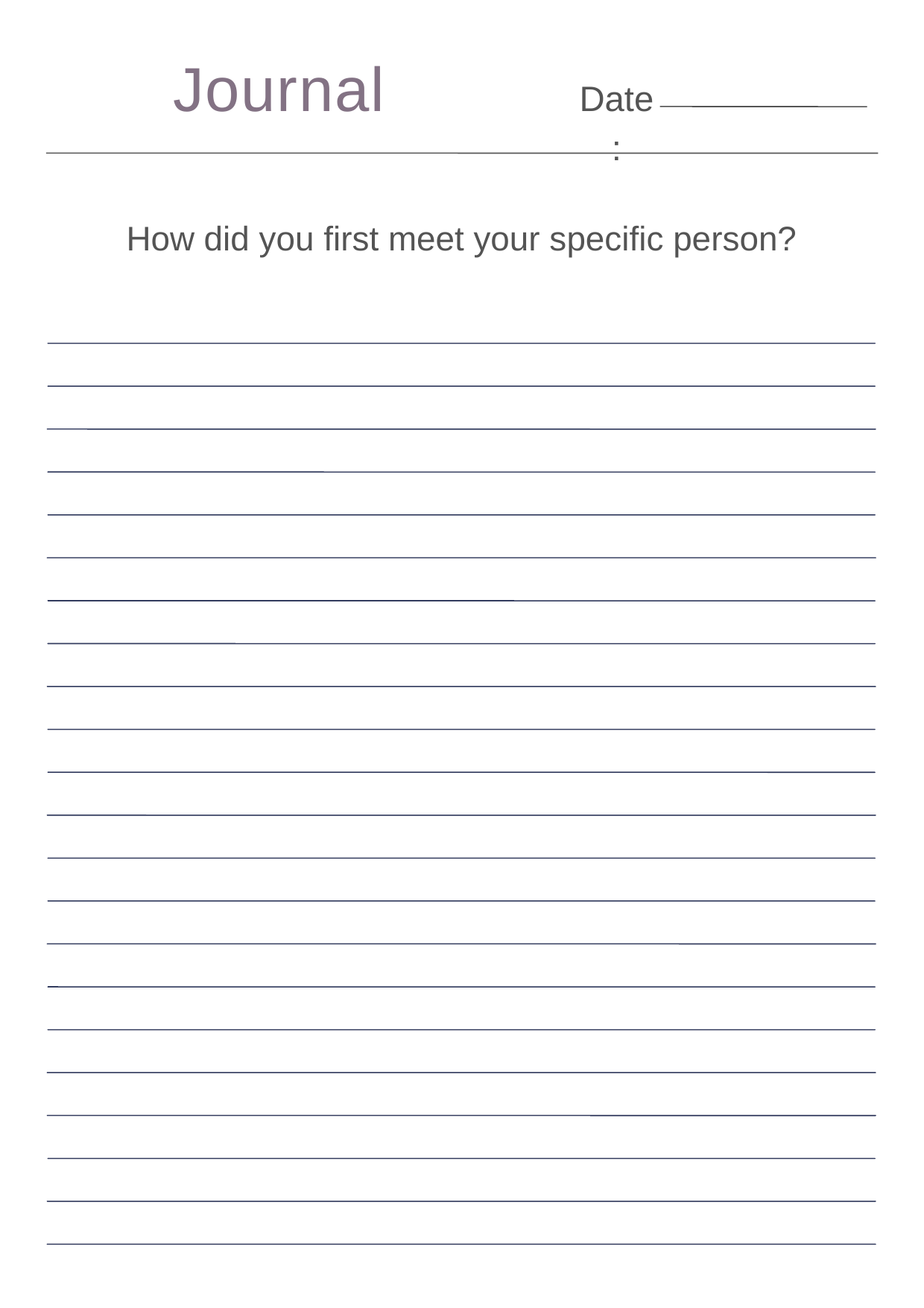

Journal
Date:

How did you first meet your specific person?